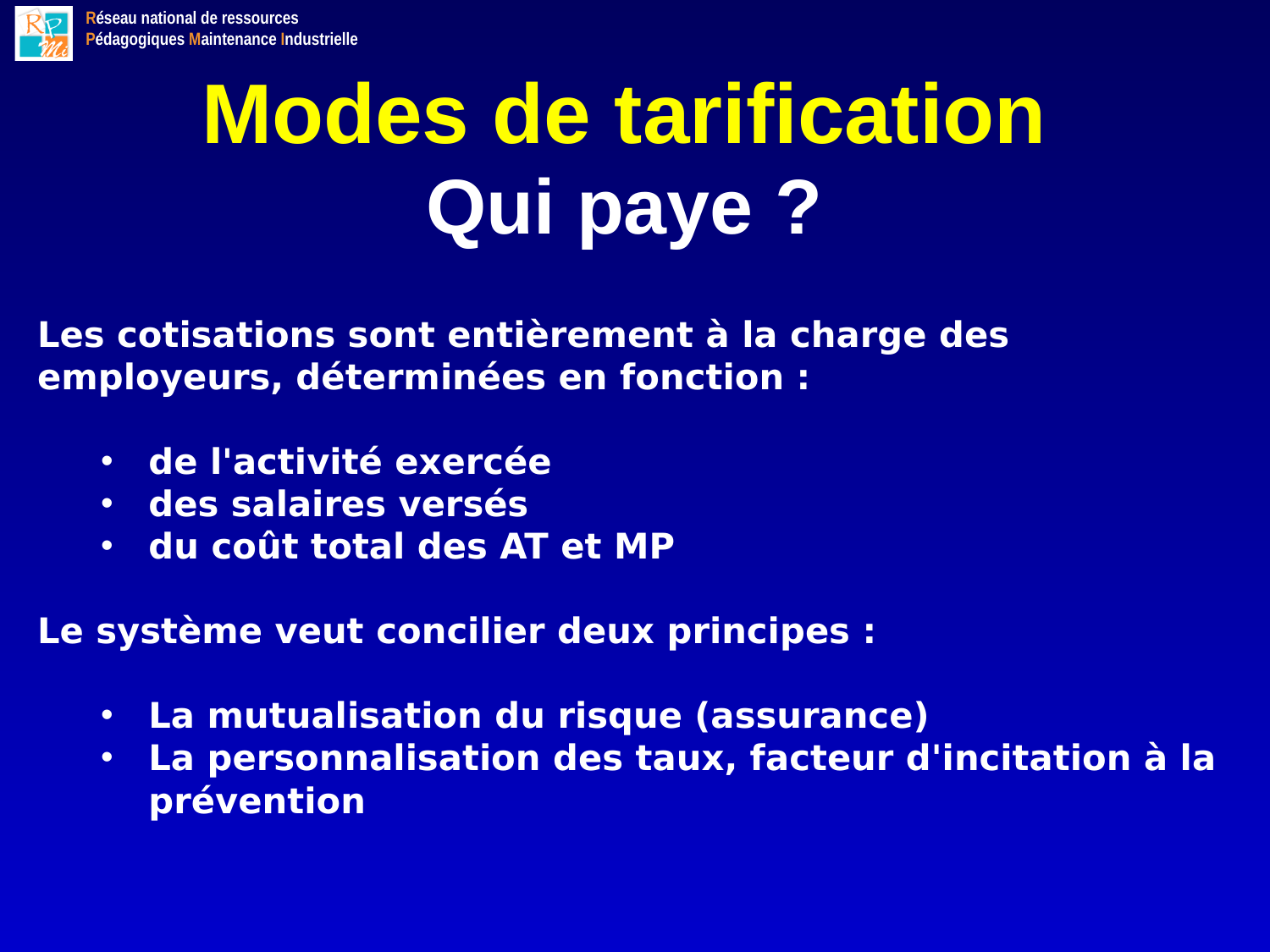

# Modes de tarification
Qui paye ?
Les cotisations sont entièrement à la charge des employeurs, déterminées en fonction :

de l'activité exercée
des salaires versés
du coût total des AT et MP

Le système veut concilier deux principes :

La mutualisation du risque (assurance)
La personnalisation des taux, facteur d'incitation à la prévention